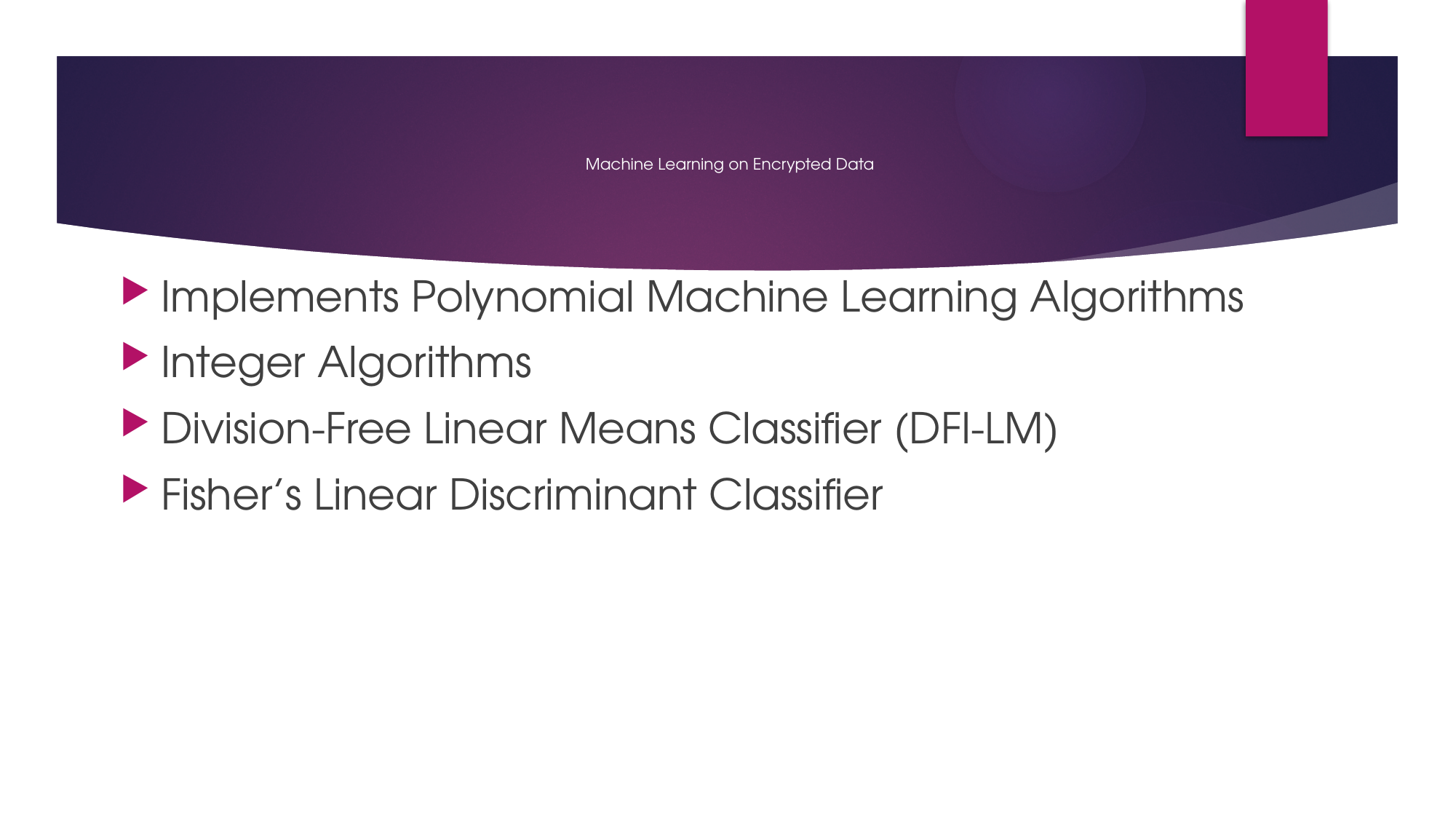

# Machine Learning on Encrypted Data
Implements Polynomial Machine Learning Algorithms
Integer Algorithms
Division-Free Linear Means Classifier (DFI-LM)
Fisher’s Linear Discriminant Classifier